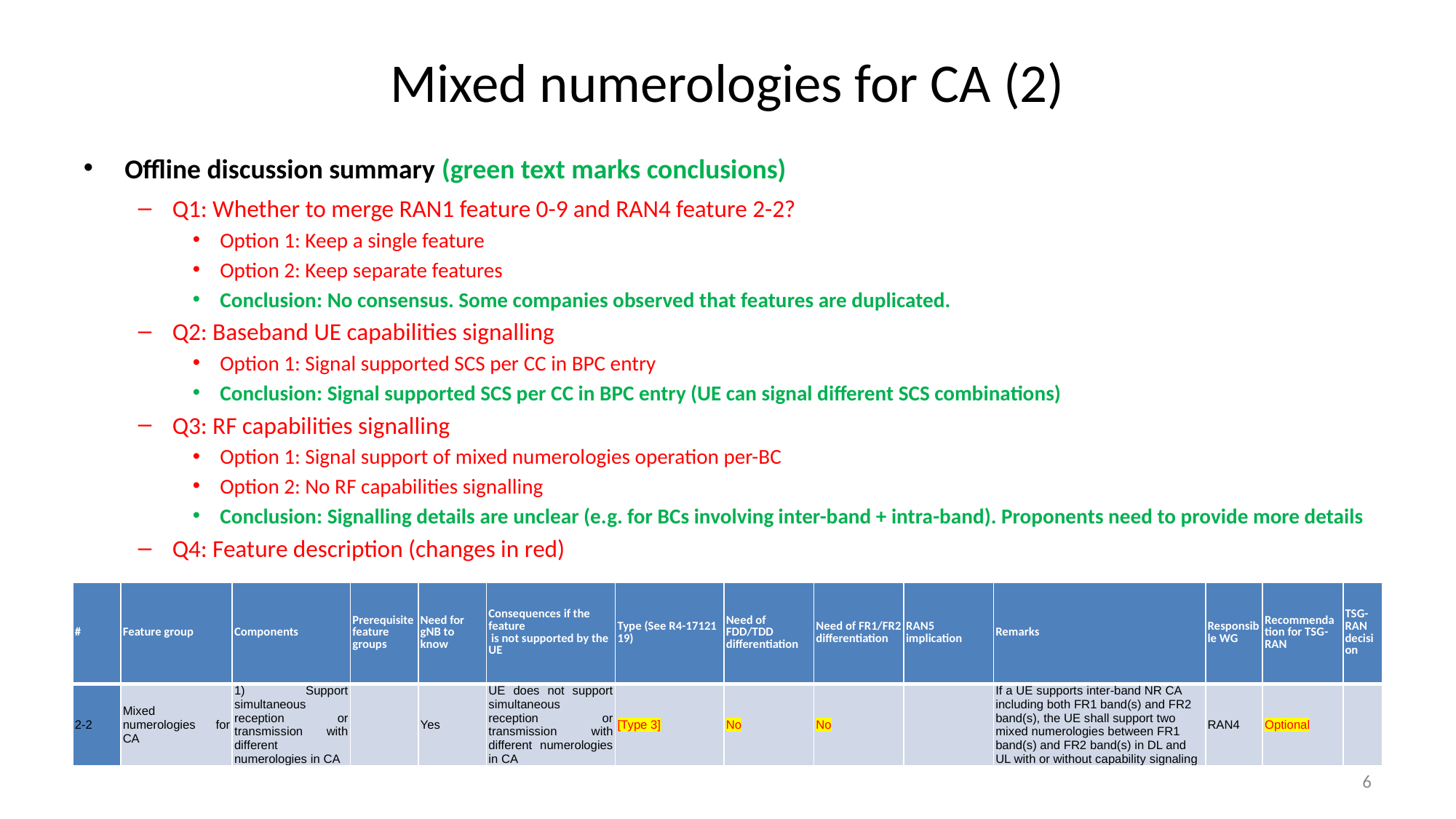

# Mixed numerologies for CA (2)
Offline discussion summary (green text marks conclusions)
Q1: Whether to merge RAN1 feature 0-9 and RAN4 feature 2-2?
Option 1: Keep a single feature
Option 2: Keep separate features
Conclusion: No consensus. Some companies observed that features are duplicated.
Q2: Baseband UE capabilities signalling
Option 1: Signal supported SCS per CC in BPC entry
Conclusion: Signal supported SCS per CC in BPC entry (UE can signal different SCS combinations)
Q3: RF capabilities signalling
Option 1: Signal support of mixed numerologies operation per-BC
Option 2: No RF capabilities signalling
Conclusion: Signalling details are unclear (e.g. for BCs involving inter-band + intra-band). Proponents need to provide more details
Q4: Feature description (changes in red)

| # | Feature group | Components | Prerequisite feature groups | Need for gNB to know | Consequences if the feature is not supported by the UE | Type (See R4-17121 19) | Need of FDD/TDD differentiation | Need of FR1/FR2 differentiation | RAN5 implication | Remarks | Responsible WG | Recommendation for TSG-RAN | TSG-RAN decision |
| --- | --- | --- | --- | --- | --- | --- | --- | --- | --- | --- | --- | --- | --- |
| 2-2 | Mixed numerologies for CA | 1) Support simultaneous reception or transmission with different numerologies in CA |  | Yes | UE does not support simultaneous reception or transmission with different numerologies in CA | [Type 3] | No | No |  | If a UE supports inter-band NR CA including both FR1 band(s) and FR2 band(s), the UE shall support two mixed numerologies between FR1 band(s) and FR2 band(s) in DL and UL with or without capability signaling | RAN4 | Optional |  |
6